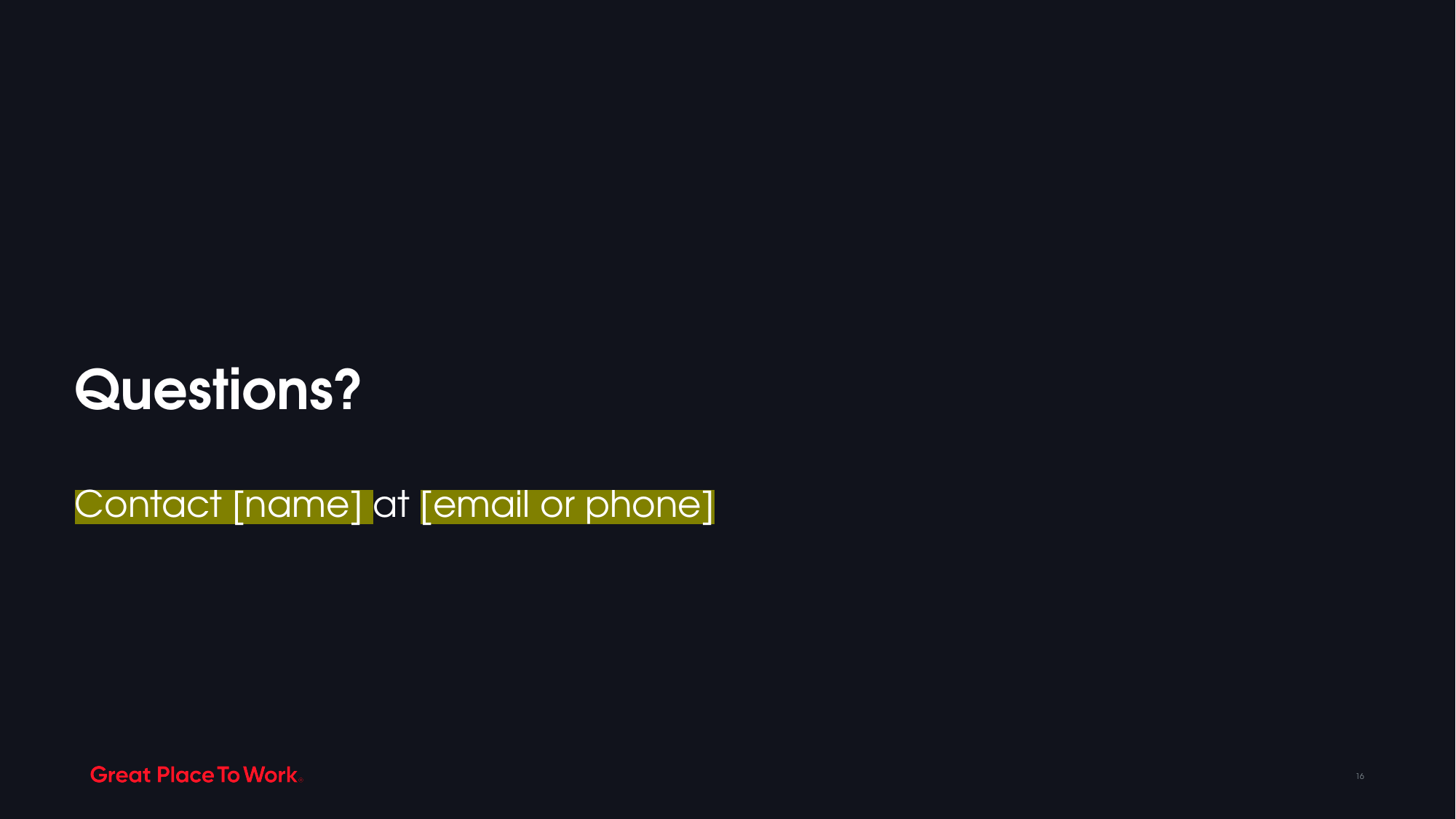

Questions?
Contact [name] at [email or phone]
16